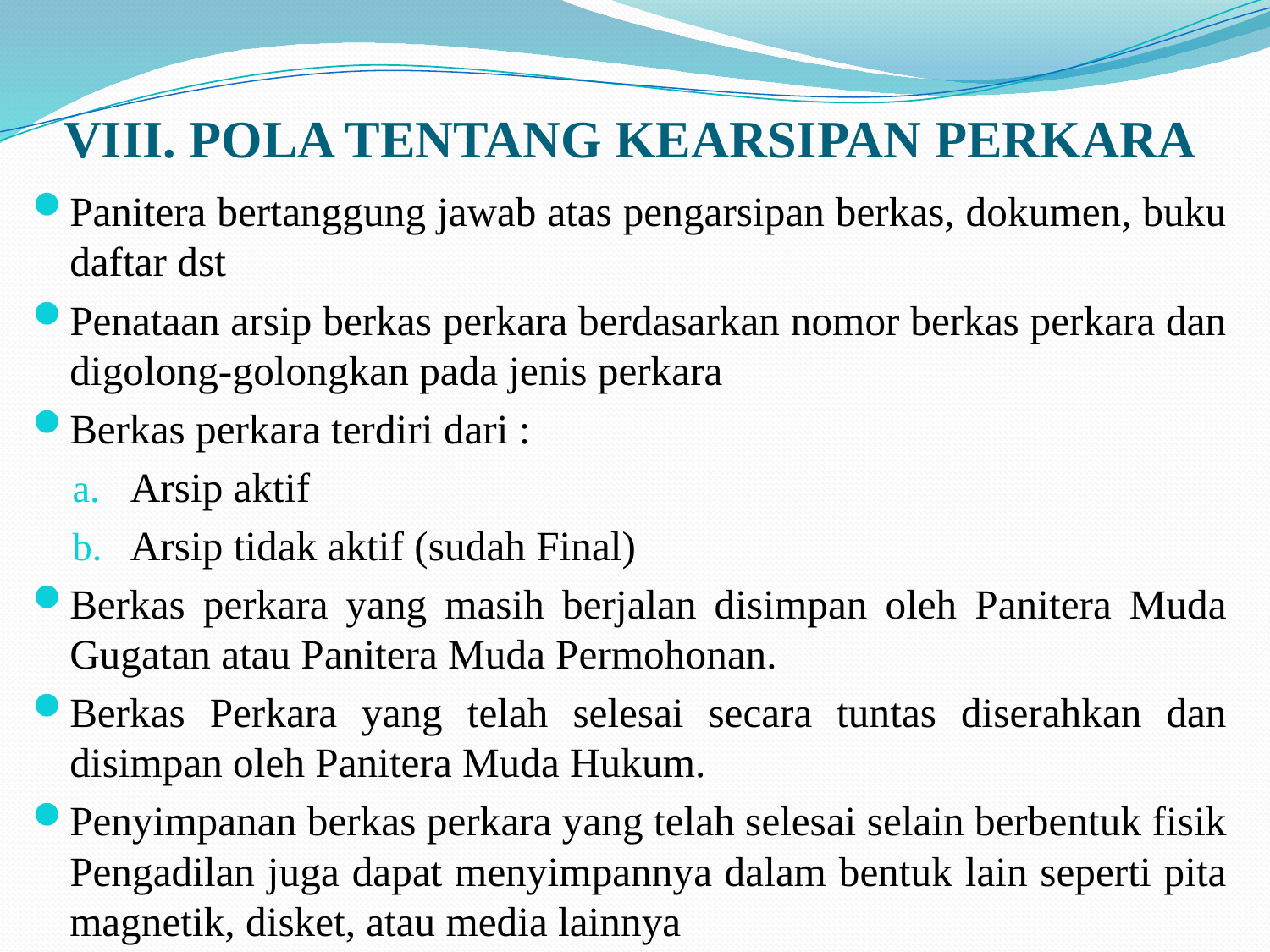

# VIII. POLA TENTANG KEARSIPAN PERKARA
Panitera bertanggung jawab atas pengarsipan berkas, dokumen, buku daftar dst
Penataan arsip berkas perkara berdasarkan nomor berkas perkara dan digolong-golongkan pada jenis perkara
Berkas perkara terdiri dari :
Arsip aktif
Arsip tidak aktif (sudah Final)
Berkas perkara yang masih berjalan disimpan oleh Panitera Muda Gugatan atau Panitera Muda Permohonan.
Berkas Perkara yang telah selesai secara tuntas diserahkan dan disimpan oleh Panitera Muda Hukum.
Penyimpanan berkas perkara yang telah selesai selain berbentuk fisik Pengadilan juga dapat menyimpannya dalam bentuk lain seperti pita magnetik, disket, atau media lainnya